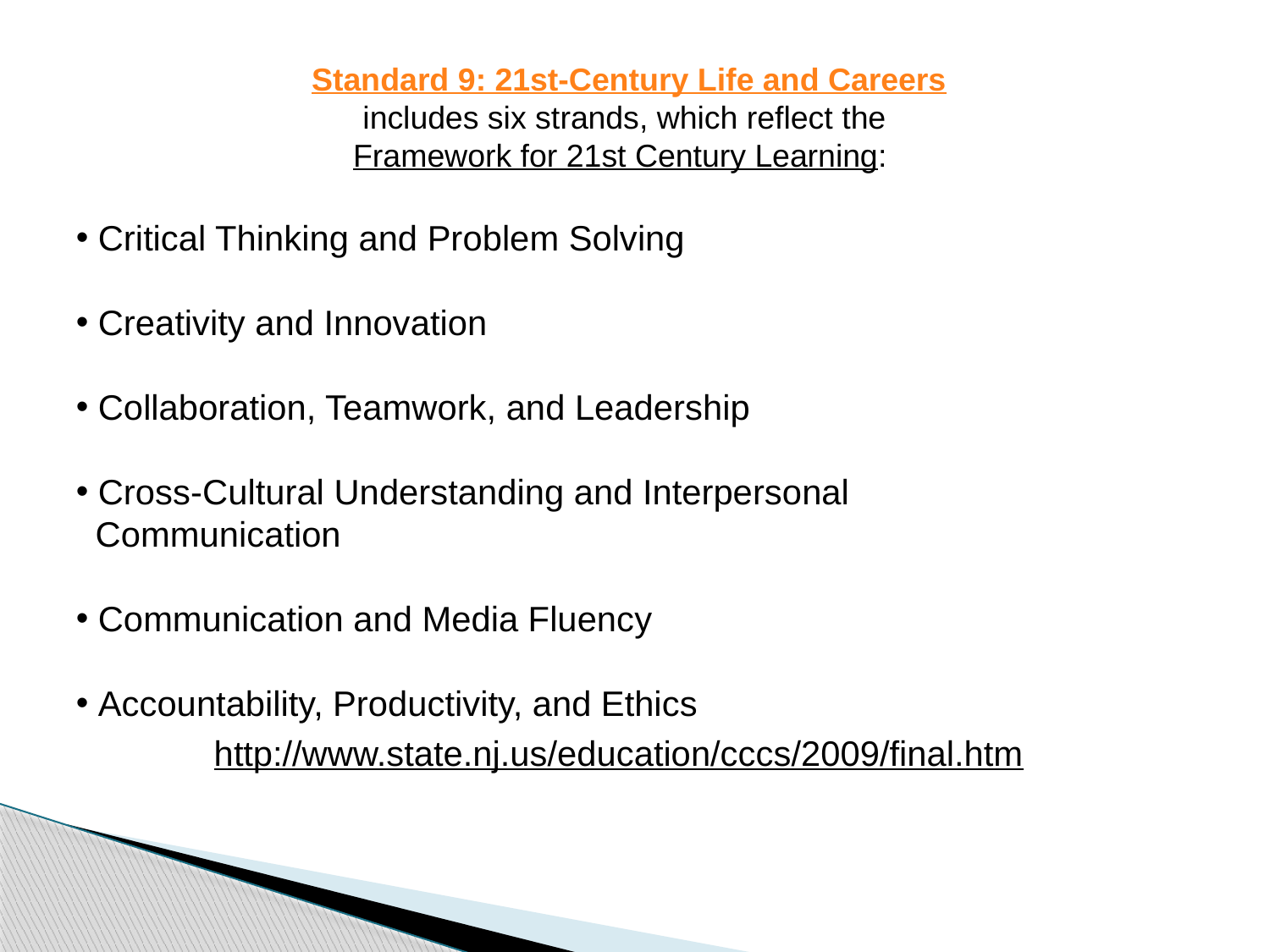

Standard 9: 21st-Century Life and Careers
 includes six strands, which reflect the
Framework for 21st Century Learning:

 Critical Thinking and Problem Solving

 Creativity and Innovation

 Collaboration, Teamwork, and Leadership

 Cross-Cultural Understanding and Interpersonal
  Communication

 Communication and Media Fluency

 Accountability, Productivity, and Ethics
http://www.state.nj.us/education/cccs/2009/final.htm